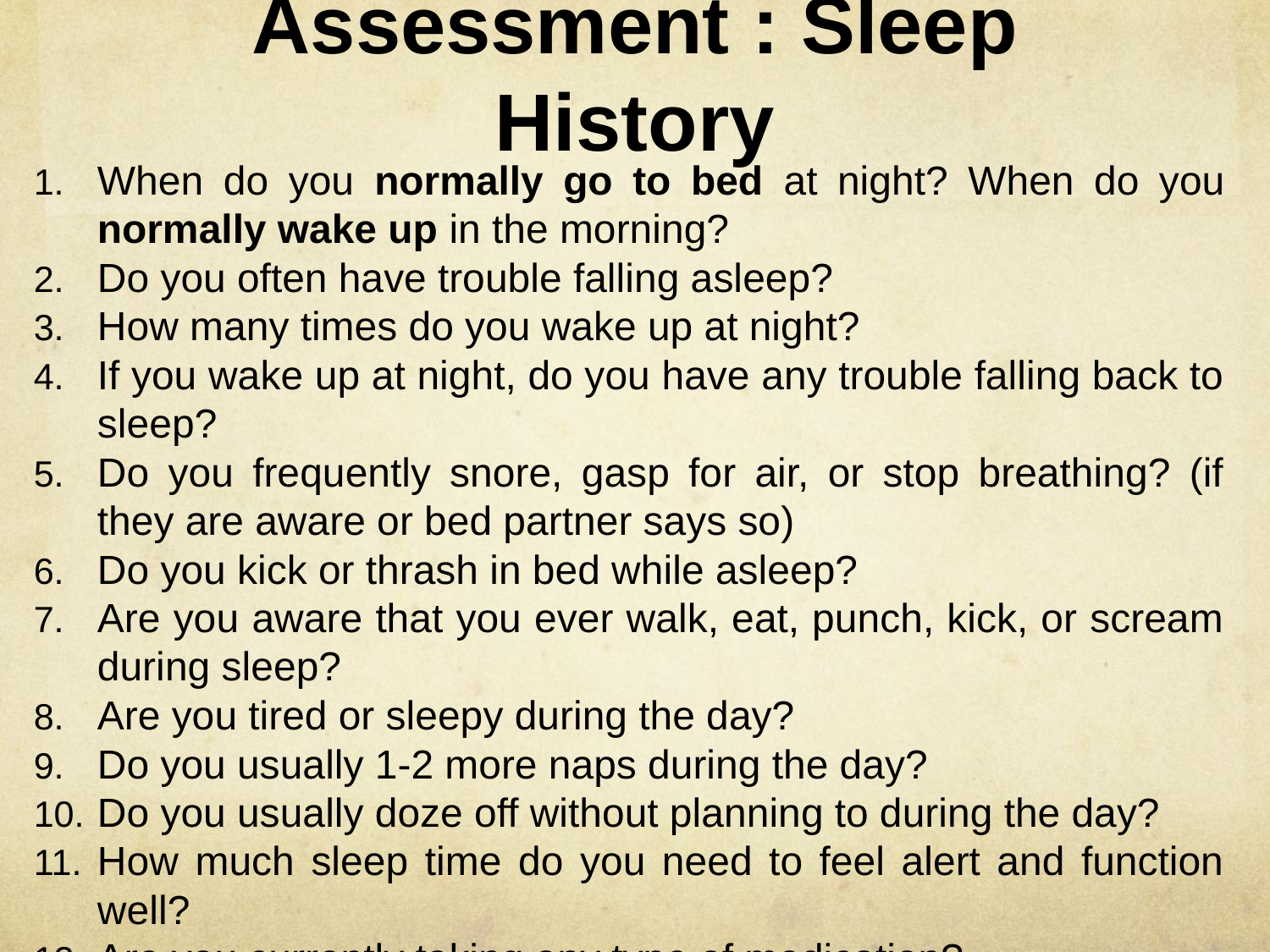

# Assessment : Sleep History
When do you normally go to bed at night? When do you normally wake up in the morning?
Do you often have trouble falling asleep?
How many times do you wake up at night?
If you wake up at night, do you have any trouble falling back to sleep?
Do you frequently snore, gasp for air, or stop breathing? (if they are aware or bed partner says so)
Do you kick or thrash in bed while asleep?
Are you aware that you ever walk, eat, punch, kick, or scream during sleep?
Are you tired or sleepy during the day?
Do you usually 1-2 more naps during the day?
Do you usually doze off without planning to during the day?
How much sleep time do you need to feel alert and function well?
Are you currently taking any type of medication?